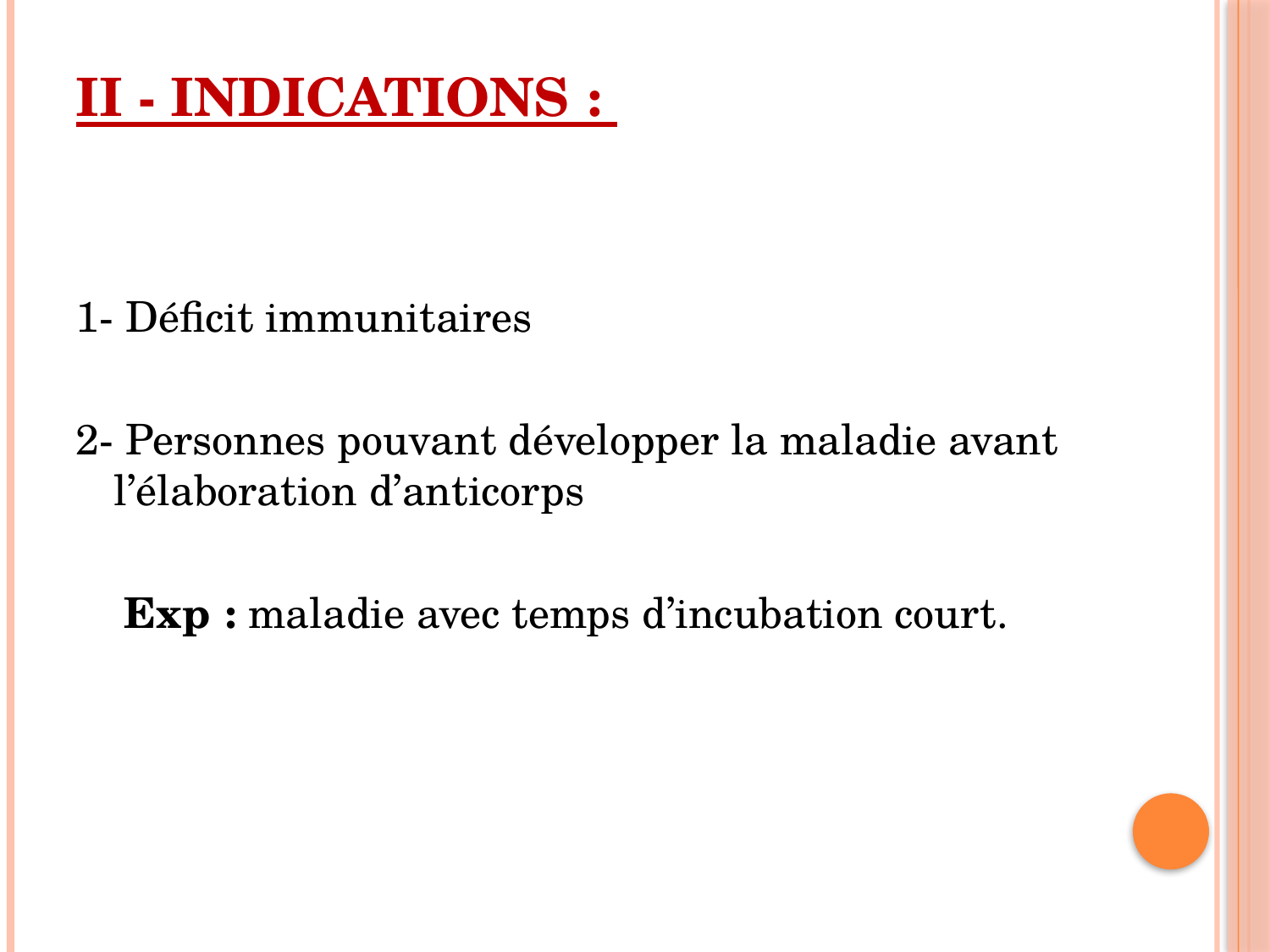

# II - Indications :

1- Déficit immunitaires

2- Personnes pouvant développer la maladie avant l’élaboration d’anticorps

    Exp : maladie avec temps d’incubation court.